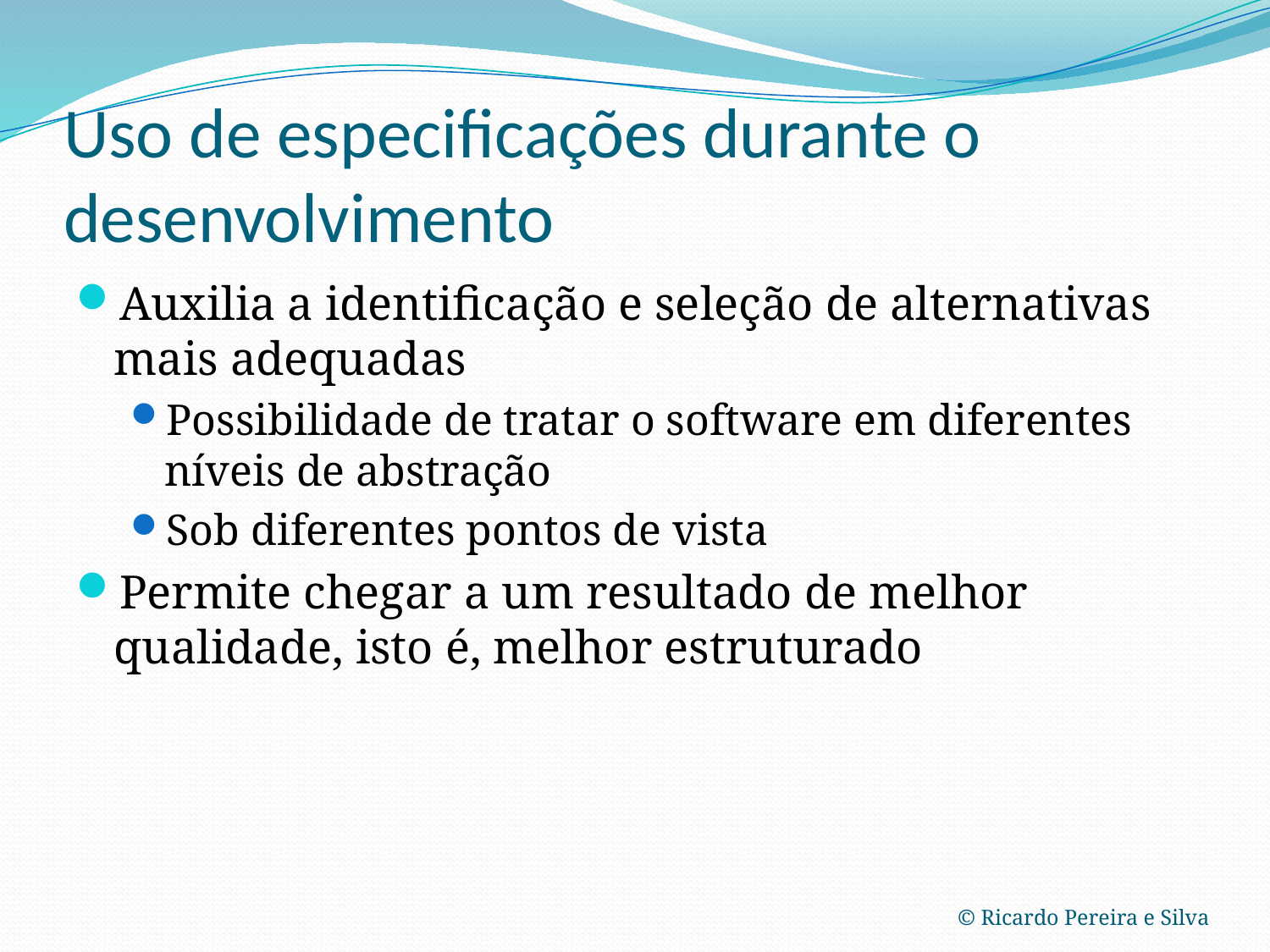

# Uso de especificações durante o desenvolvimento
Auxilia a identificação e seleção de alternativas mais adequadas
Possibilidade de tratar o software em diferentes níveis de abstração
Sob diferentes pontos de vista
Permite chegar a um resultado de melhor qualidade, isto é, melhor estruturado
© Ricardo Pereira e Silva